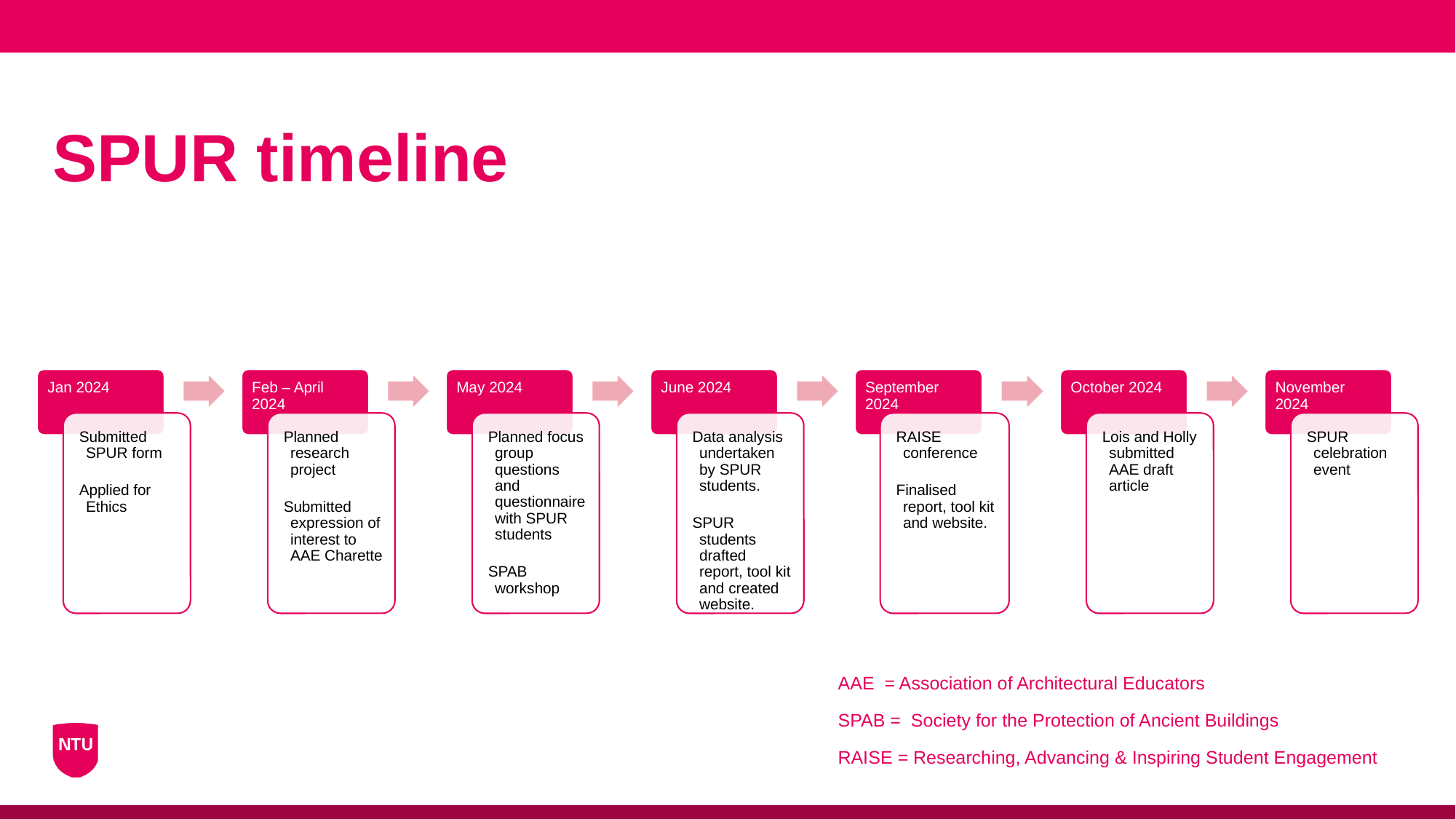

# SPUR timeline
Jan 2024
Submitted SPUR form

Applied for Ethics

Feb – April 2024
Planned research project

Submitted expression of interest to AAE Charette

May 2024
Planned focus group questions and questionnaire with SPUR students

SPAB workshop

June 2024
Data analysis undertaken by SPUR students.

SPUR students drafted report, tool kit and created website.

September 2024
RAISE conference

Finalised report, tool kit and website.

October 2024
Lois and Holly submitted AAE draft article

November 2024
SPUR celebration event
AAE  = Association of Architectural Educators
SPAB =  Society for the Protection of Ancient Buildings
RAISE = Researching, Advancing & Inspiring Student Engagement